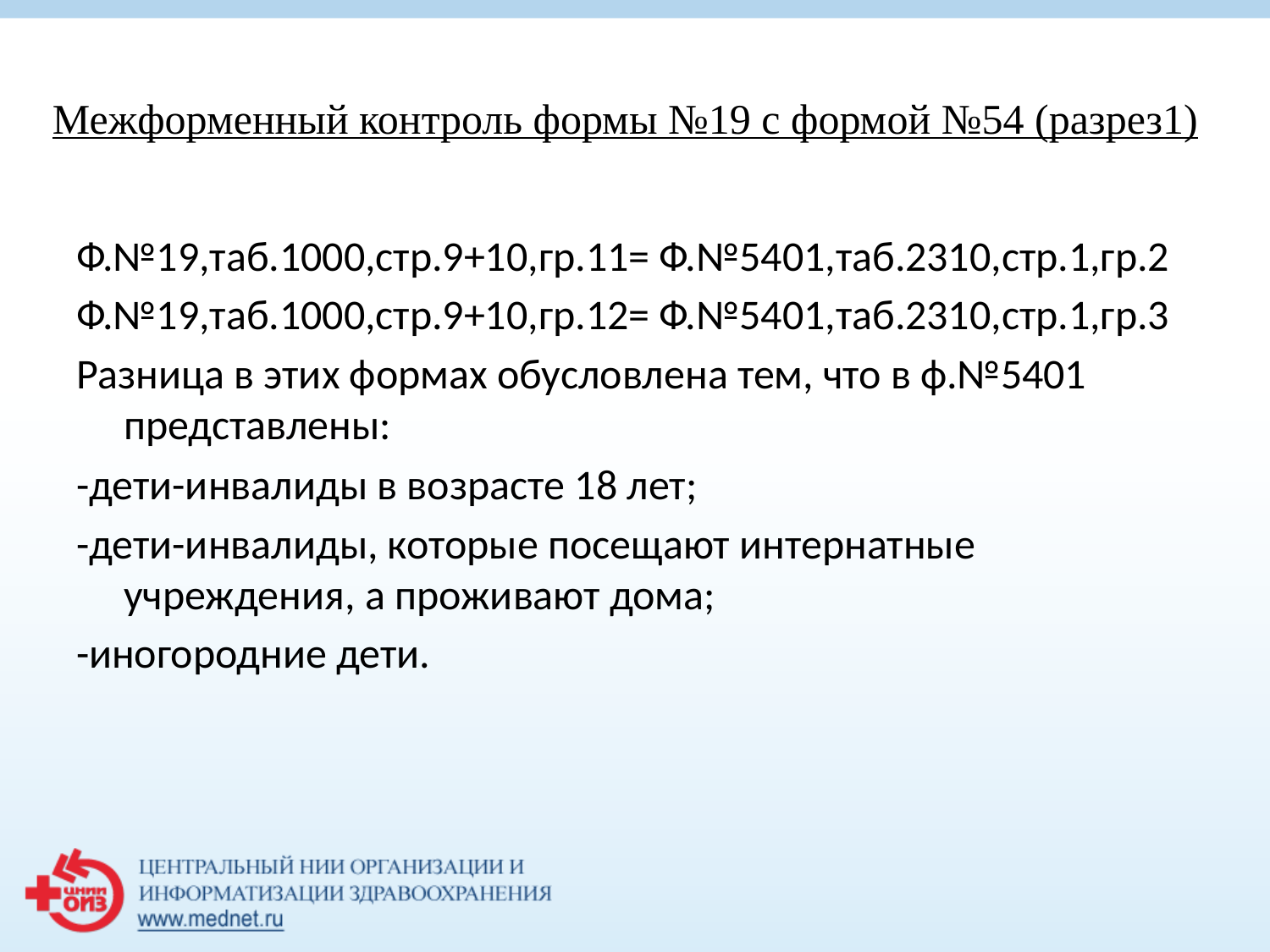

# Межформенный контроль формы №19 с формой №54 (разрез1)
Ф.№19,таб.1000,стр.9+10,гр.11= Ф.№5401,таб.2310,стр.1,гр.2
Ф.№19,таб.1000,стр.9+10,гр.12= Ф.№5401,таб.2310,стр.1,гр.3
Разница в этих формах обусловлена тем, что в ф.№5401 представлены:
-дети-инвалиды в возрасте 18 лет;
-дети-инвалиды, которые посещают интернатные учреждения, а проживают дома;
-иногородние дети.